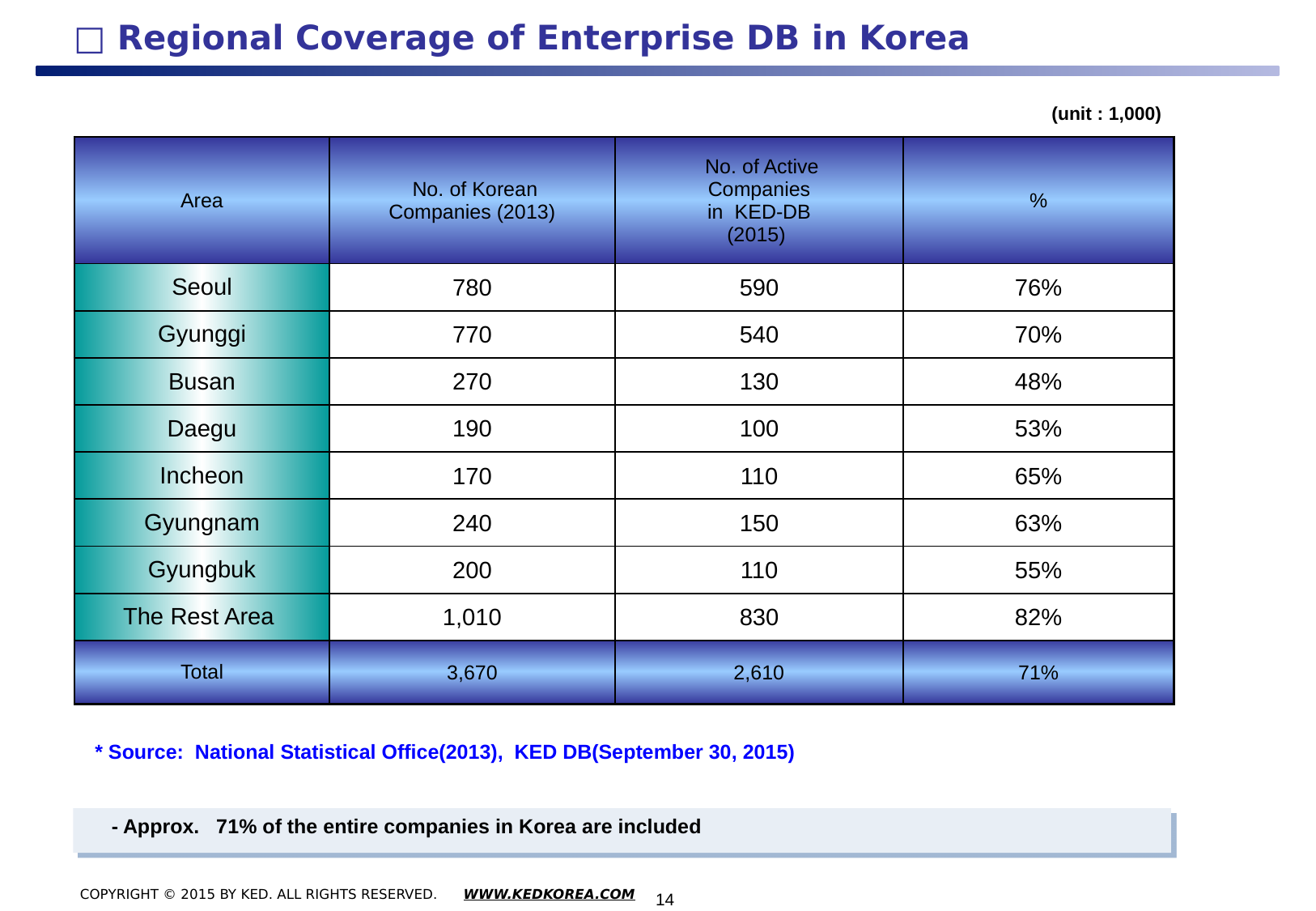

□ Regional Coverage of Enterprise DB in Korea
(unit : 1,000)

| Area | No. of Korean Companies (2013) | No. of Active Companies in KED-DB (2015) | % |
| --- | --- | --- | --- |
| Seoul | 780 | 590 | 76% |
| Gyunggi | 770 | 540 | 70% |
| Busan | 270 | 130 | 48% |
| Daegu | 190 | 100 | 53% |
| Incheon | 170 | 110 | 65% |
| Gyungnam | 240 | 150 | 63% |
| Gyungbuk | 200 | 110 | 55% |
| The Rest Area | 1,010 | 830 | 82% |
| Total | 3,670 | 2,610 | 71% |

* Source:  National Statistical Office(2013),  KED DB(September 30, 2015)
     - Approx.   71% of the entire companies in Korea are included
14